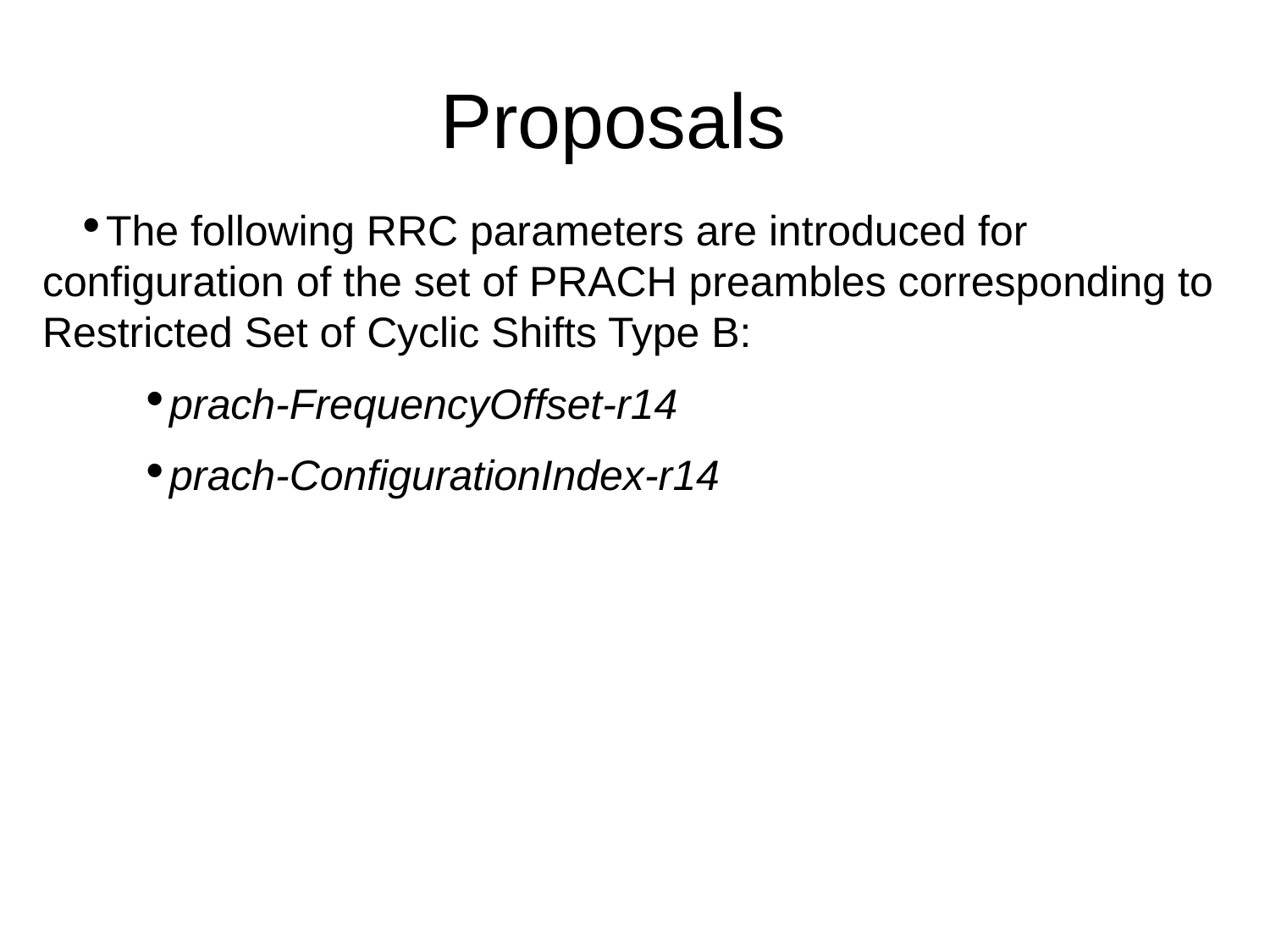

# Proposals
The following RRC parameters are introduced for configuration of the set of PRACH preambles corresponding to Restricted Set of Cyclic Shifts Type B:
prach-FrequencyOffset-r14
prach-ConfigurationIndex-r14